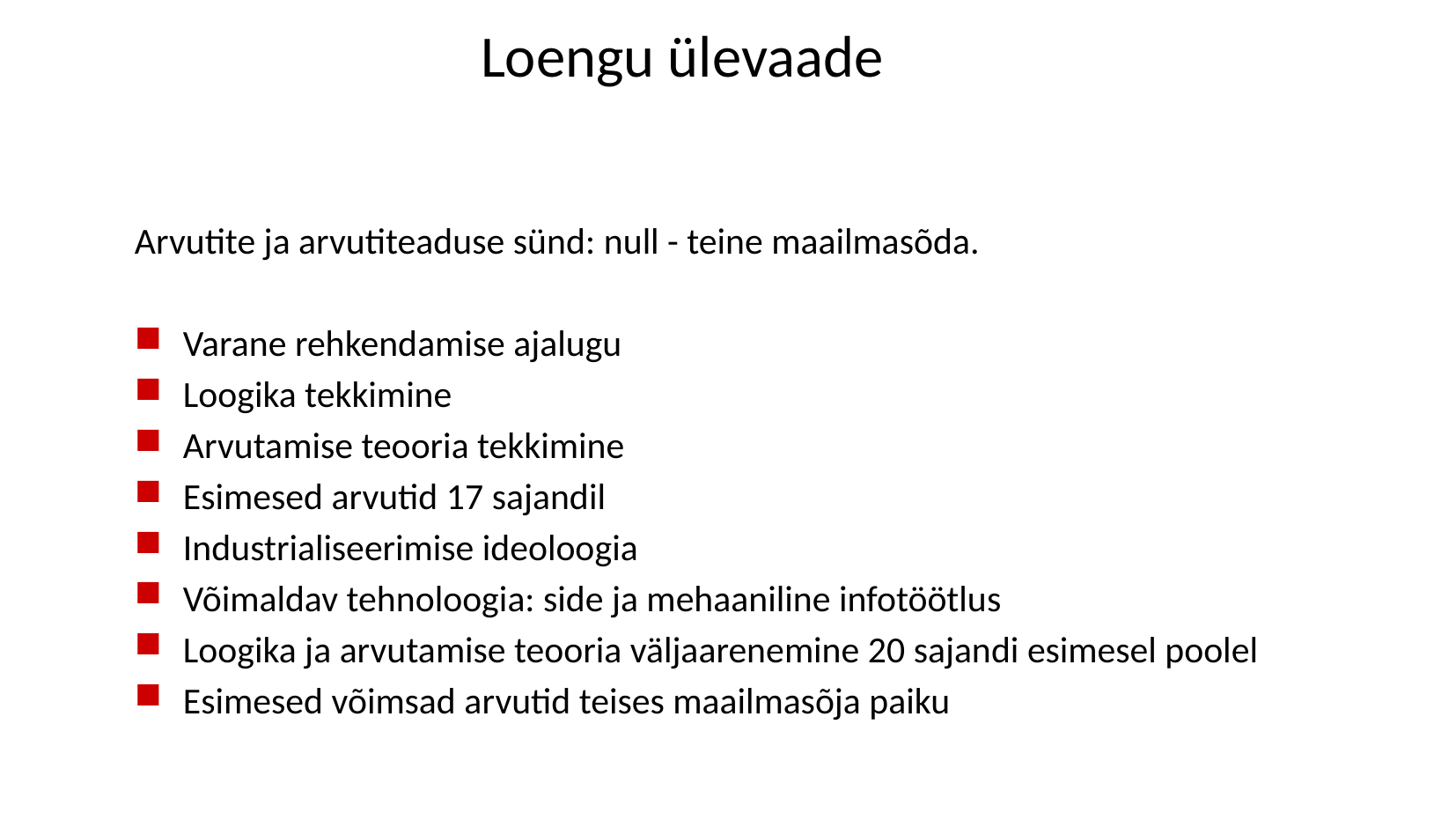

# Loengu ülevaade

Arvutite ja arvutiteaduse sünd: null - teine maailmasõda.

Varane rehkendamise ajalugu
Loogika tekkimine
Arvutamise teooria tekkimine
Esimesed arvutid 17 sajandil
Industrialiseerimise ideoloogia
Võimaldav tehnoloogia: side ja mehaaniline infotöötlus
Loogika ja arvutamise teooria väljaarenemine 20 sajandi esimesel poolel
Esimesed võimsad arvutid teises maailmasõja paiku